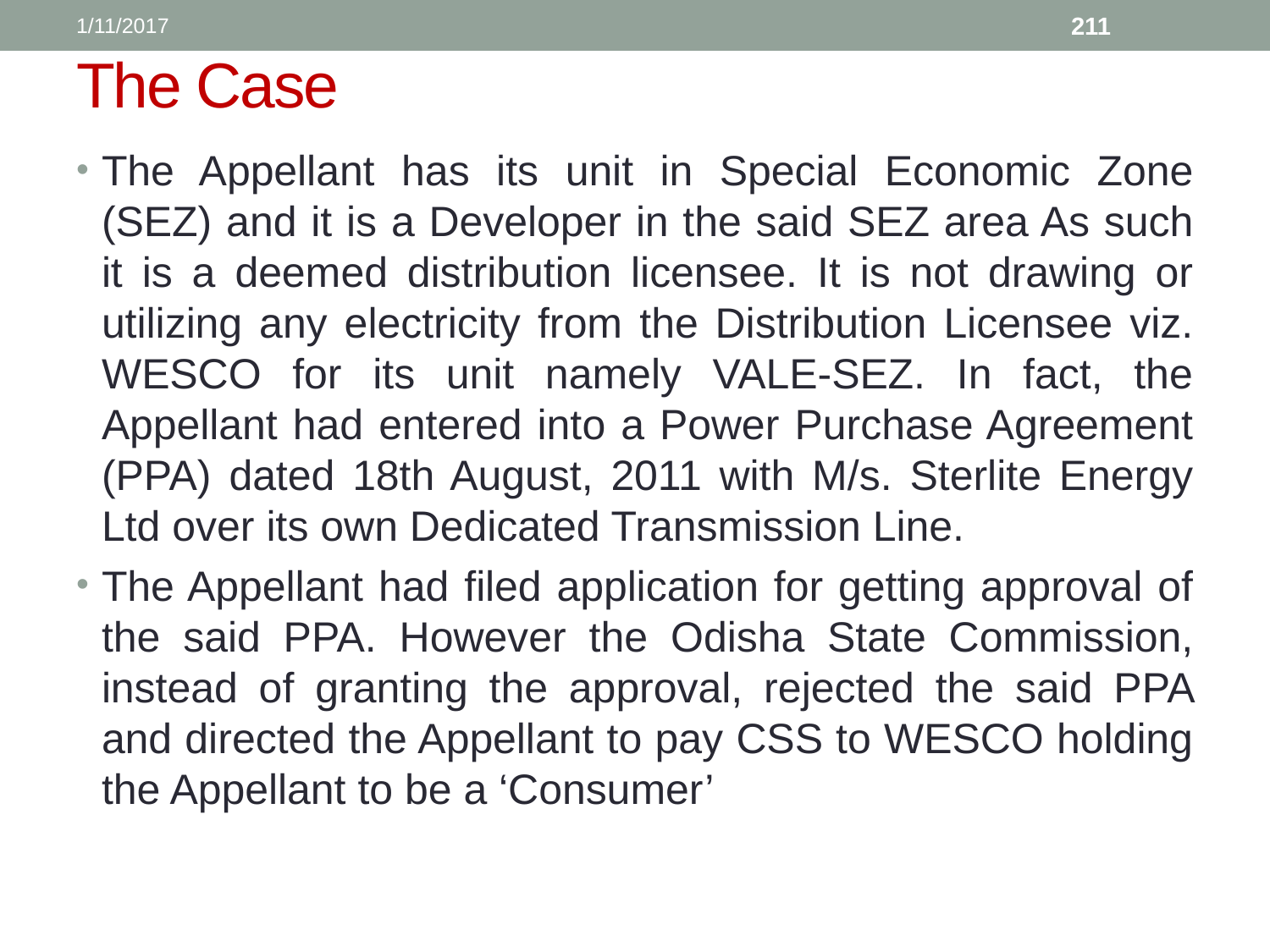

1/11/2017
211
# The Case
The Appellant has its unit in Special Economic Zone (SEZ) and it is a Developer in the said SEZ area As such it is a deemed distribution licensee. It is not drawing or utilizing any electricity from the Distribution Licensee viz. WESCO for its unit namely VALE-SEZ. In fact, the Appellant had entered into a Power Purchase Agreement (PPA) dated 18th August, 2011 with M/s. Sterlite Energy Ltd over its own Dedicated Transmission Line.
The Appellant had filed application for getting approval of the said PPA. However the Odisha State Commission, instead of granting the approval, rejected the said PPA and directed the Appellant to pay CSS to WESCO holding the Appellant to be a ‘Consumer’